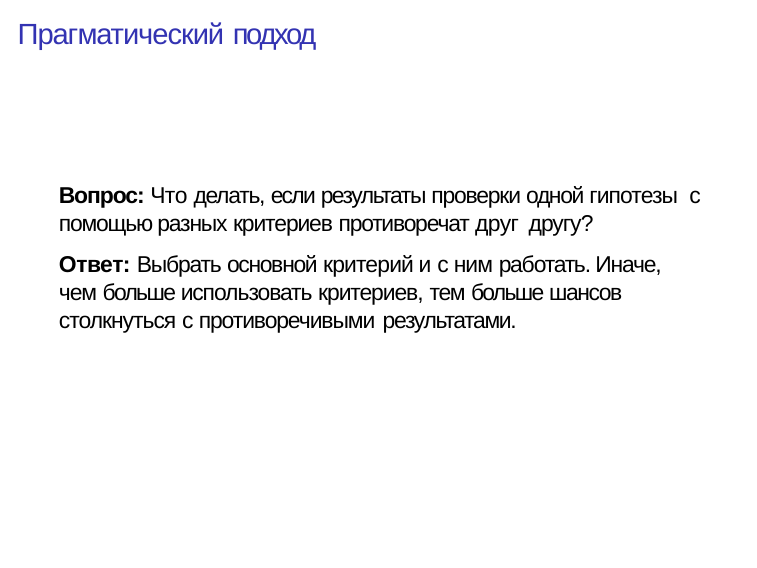

# Прагматический подход
Вопрос: Что делать, если результаты проверки одной гипотезы  с помощью разных критериев противоречат друг другу?
Ответ: Выбрать основной критерий и с ним работать. Иначе,  чем больше использовать критериев, тем больше шансов  столкнуться с противоречивыми результатами.